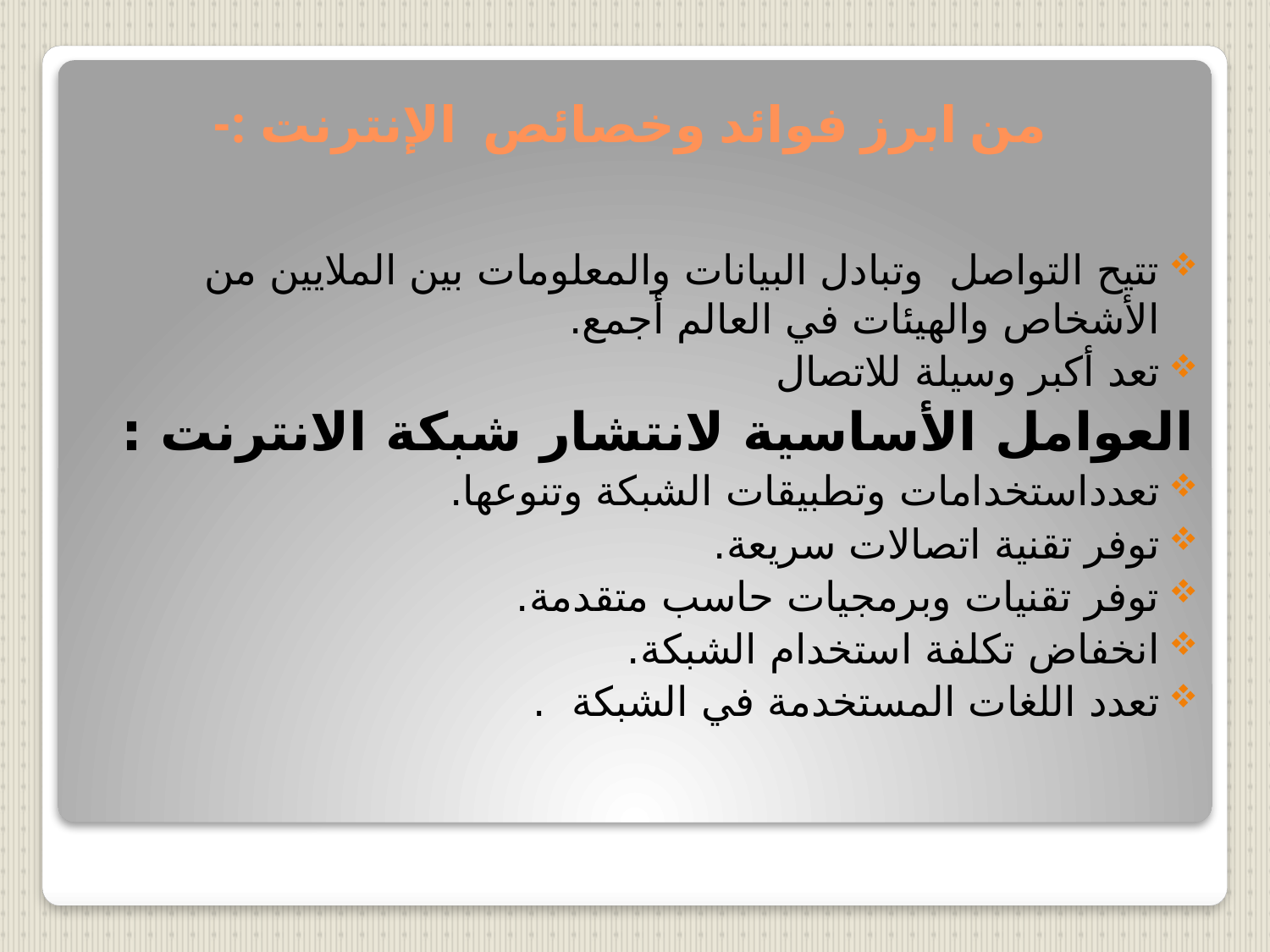

# من ابرز فوائد وخصائص  الإنترنت :-

تتيح التواصل  وتبادل البيانات والمعلومات بين الملايين من الأشخاص والهيئات في العالم أجمع.
تعد أكبر وسيلة للاتصال
العوامل الأساسية لانتشار شبكة الانترنت :
تعدداستخدامات وتطبيقات الشبكة وتنوعها.
توفر تقنية اتصالات سريعة.
توفر تقنيات وبرمجيات حاسب متقدمة.
انخفاض تكلفة استخدام الشبكة.
تعدد اللغات المستخدمة في الشبكة  .